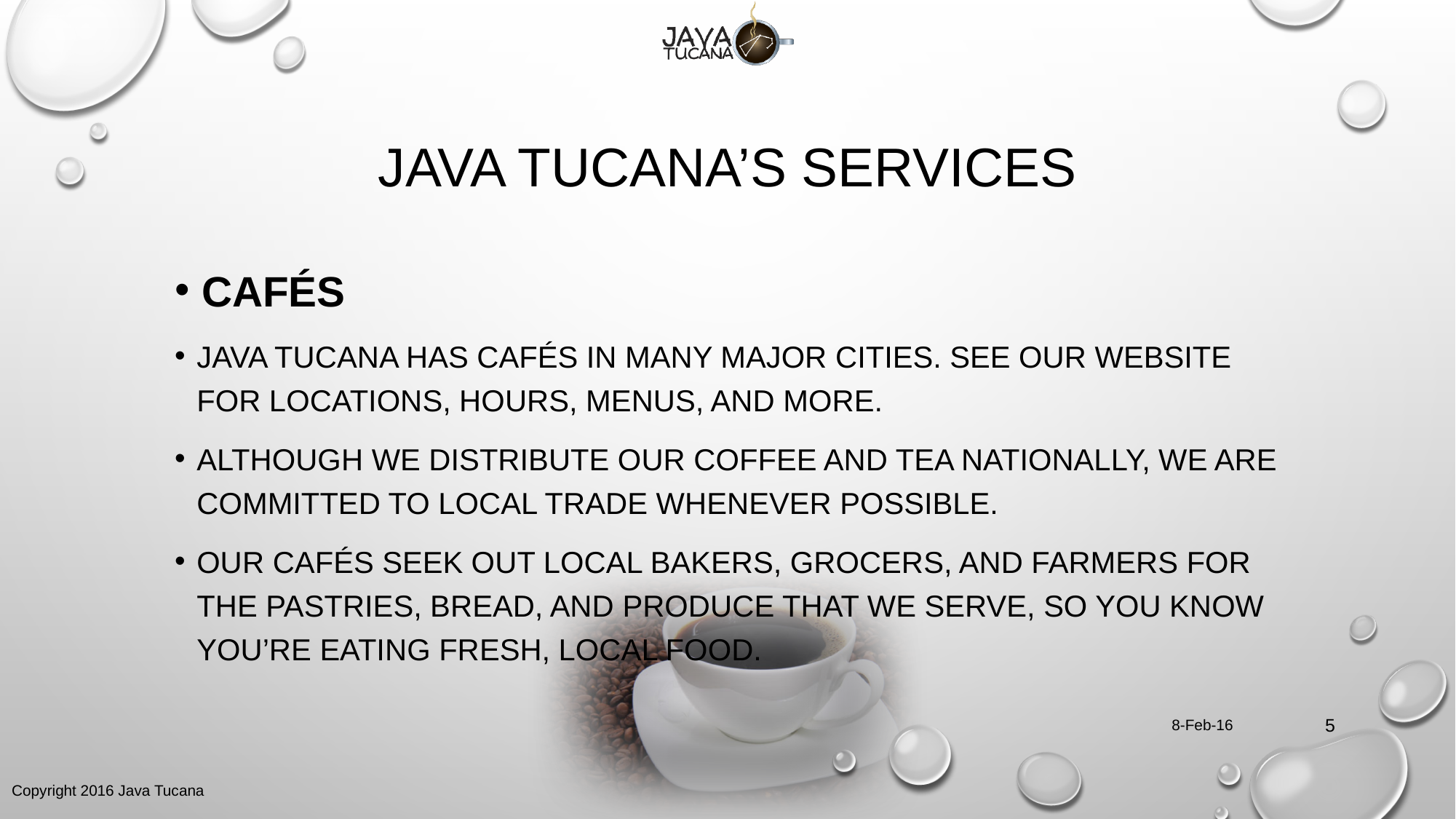

# Java Tucana’s Services
Cafés
Java Tucana has cafés in many major cities. See our website for locations, hours, menus, and more.
Although we distribute our coffee and tea nationally, we are committed to local trade whenever possible.
Our cafés seek out local bakers, grocers, and farmers for the pastries, bread, and produce that we serve, so you know you’re eating fresh, local food.

8-Feb-16
5
Copyright 2016 Java Tucana